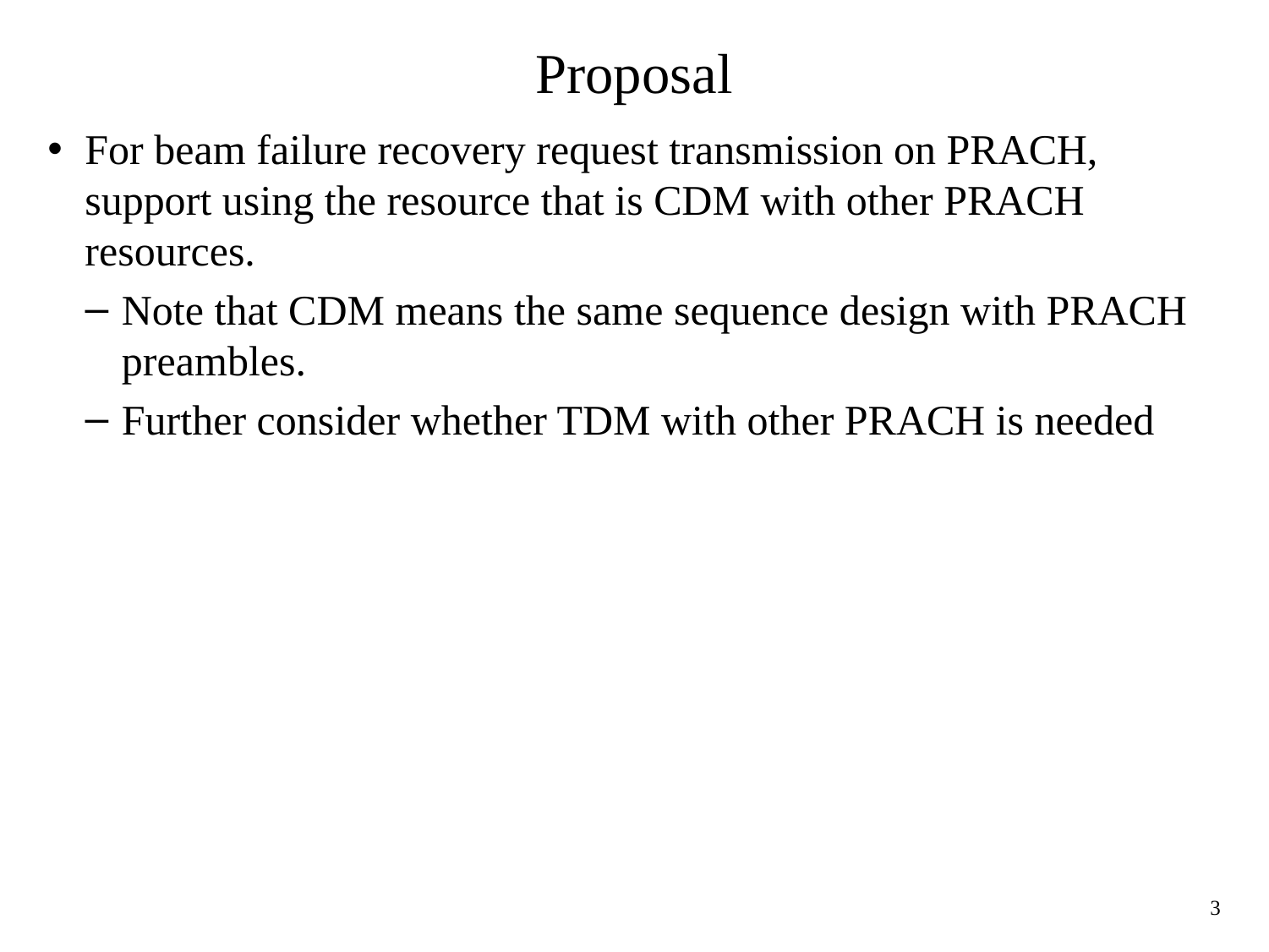

# Proposal
For beam failure recovery request transmission on PRACH, support using the resource that is CDM with other PRACH  resources.
Note that CDM means the same sequence design with PRACH preambles.
Further consider whether TDM with other PRACH is needed

3